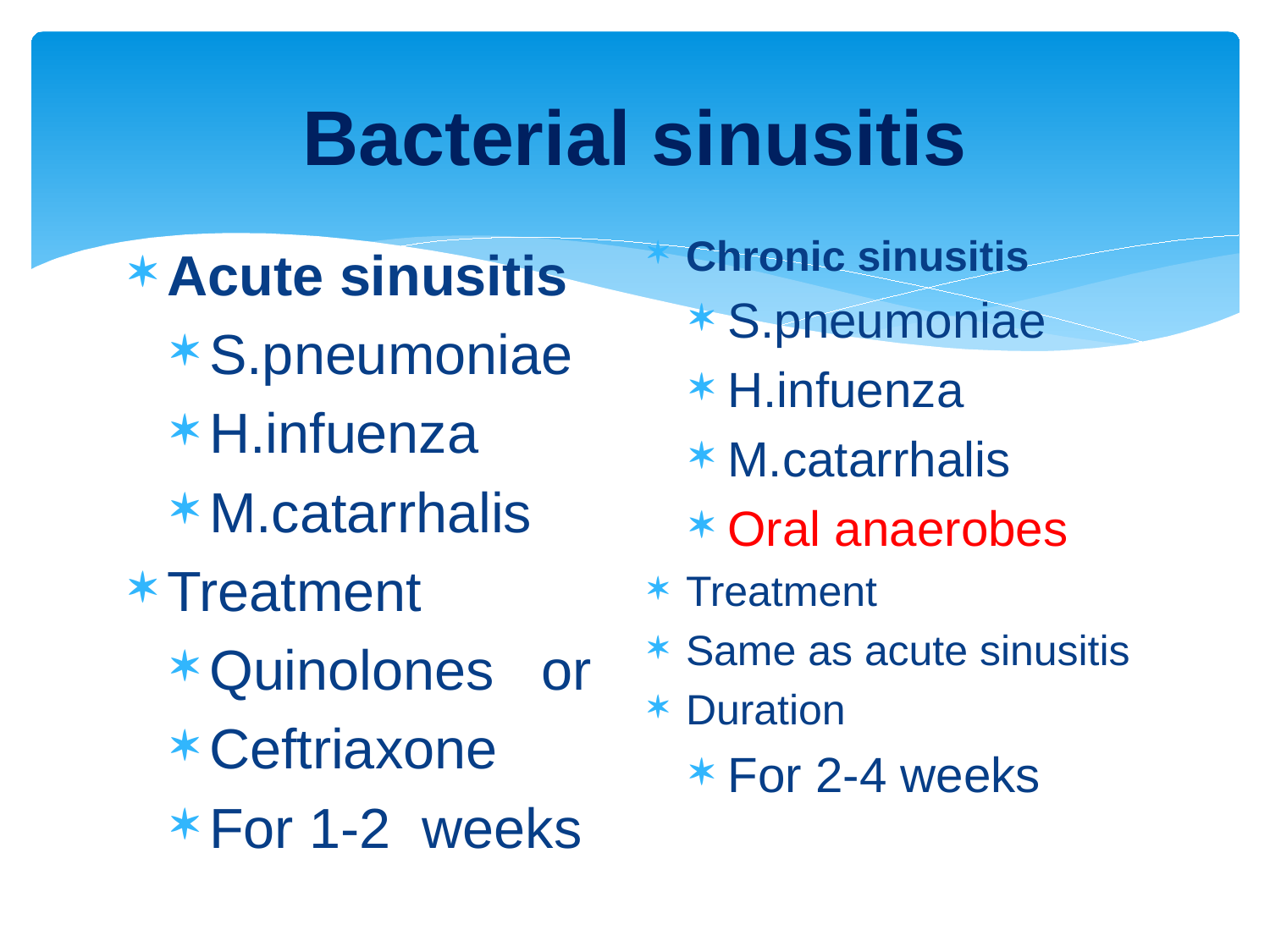

# Bacterial sinusitis
Chronic sinusitis
S.pneumoniae
H.infuenza
M.catarrhalis
Oral anaerobes
Treatment
Same as acute sinusitis
Duration
For 2-4 weeks

Acute sinusitis
S.pneumoniae
H.infuenza
M.catarrhalis
Treatment
Quinolones   or
Ceftriaxone
For 1-2  weeks